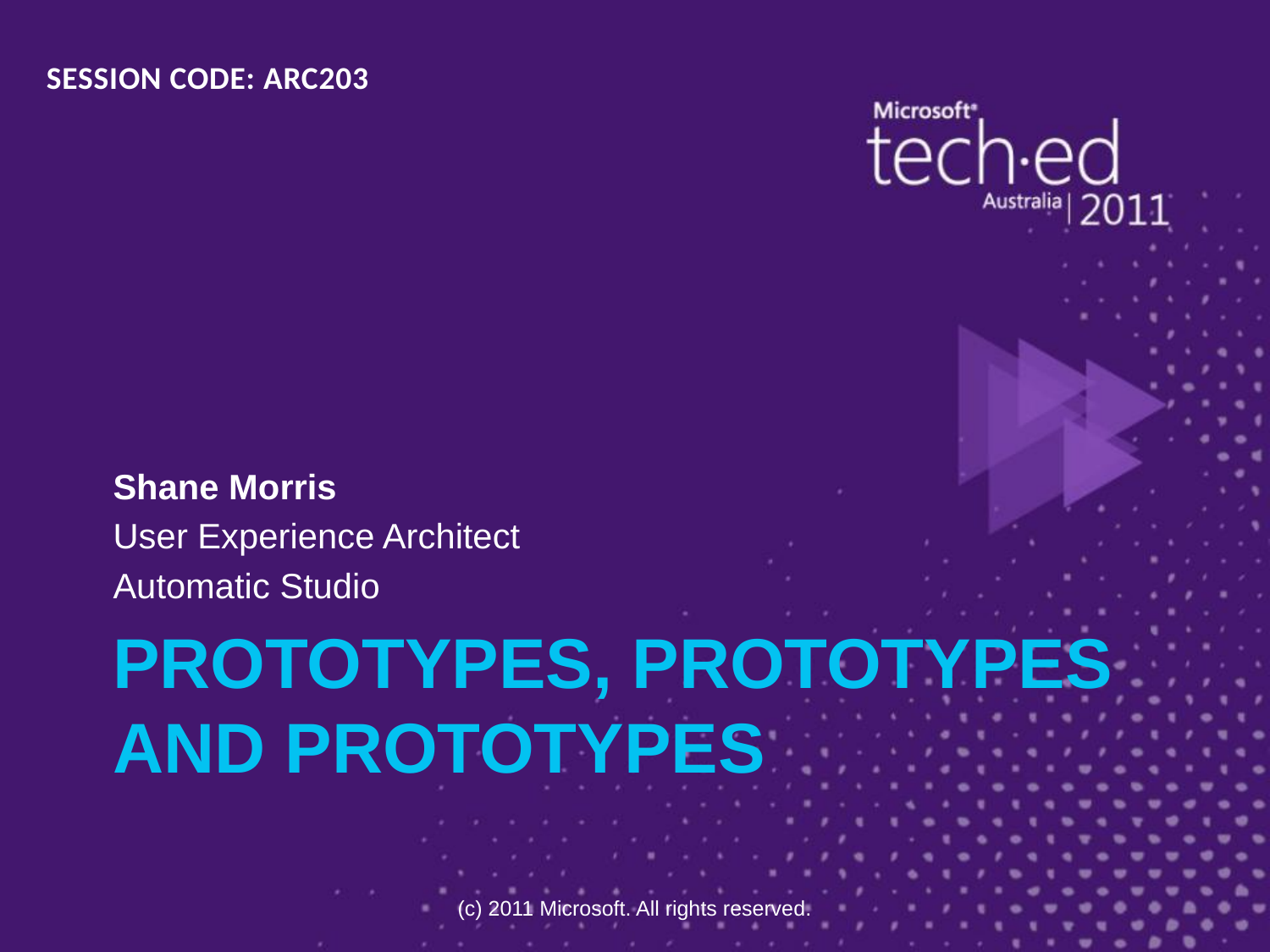

SESSION CODE: ARC203
Shane Morris
User Experience Architect
Automatic Studio
# Prototypes, prototypes and prototypes
(c) 2011 Microsoft. All rights reserved.